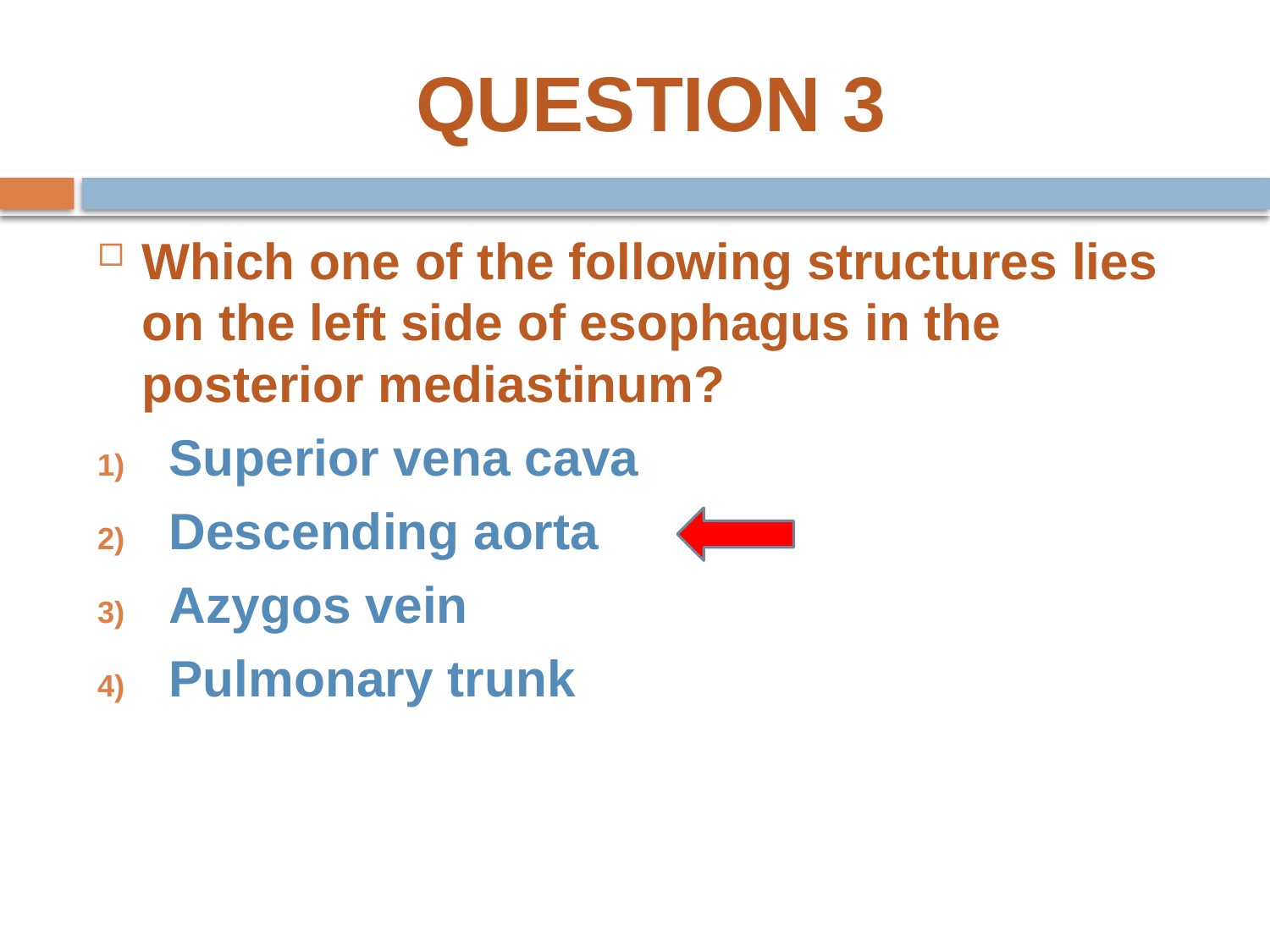

# QUESTION 3
Which one of the following structures lies on the left side of esophagus in the posterior mediastinum?
Superior vena cava
Descending aorta
Azygos vein
Pulmonary trunk